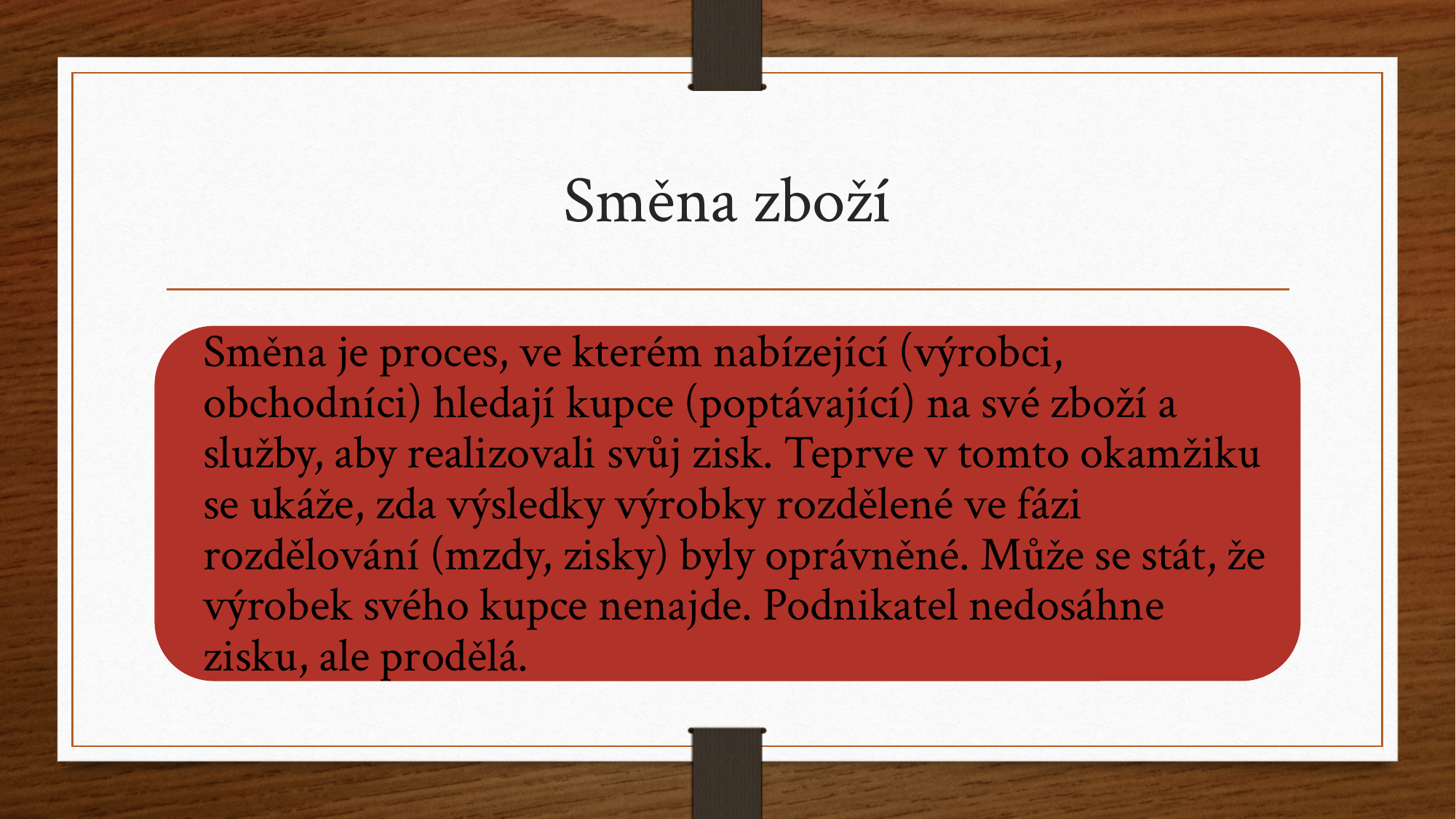

# Směna zboží
Směna je proces, ve kterém nabízející (výrobci, obchodníci) hledají kupce (poptávající) na své zboží a služby, aby realizovali svůj zisk. Teprve v tomto okamžiku se ukáže, zda výsledky výrobky rozdělené ve fázi rozdělování (mzdy, zisky) byly oprávněné. Může se stát, že výrobek svého kupce nenajde. Podnikatel nedosáhne zisku, ale prodělá.